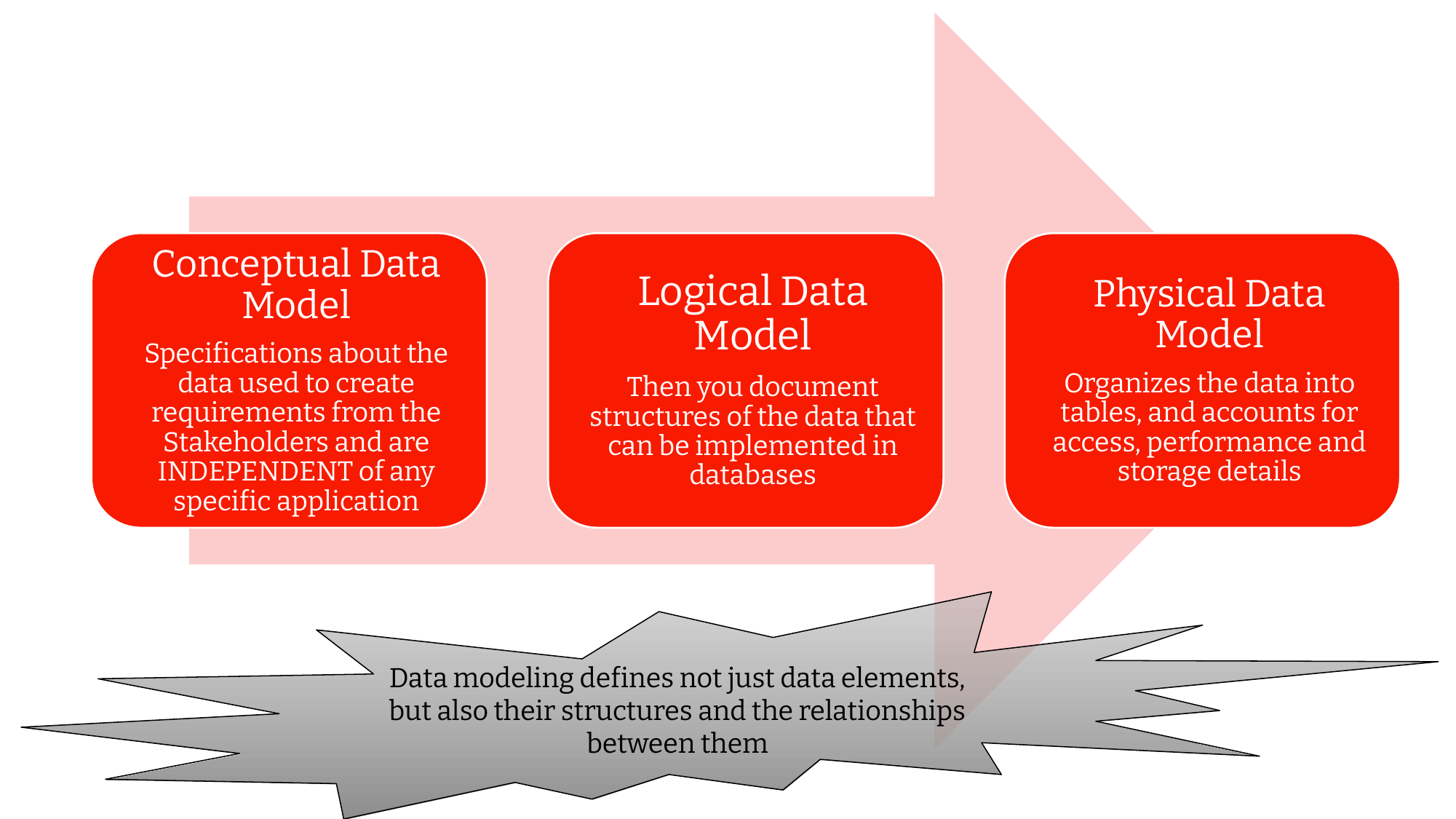

Conceptual Data Model
Specifications about the data used to create requirements from the Stakeholders and are INDEPENDENT of any specific application
Logical Data Model
Then you document structures of the data that can be implemented in databases
Physical Data Model
Organizes the data into tables, and accounts for access, performance and storage details
Data modeling defines not just data elements, but also their structures and the relationships between them